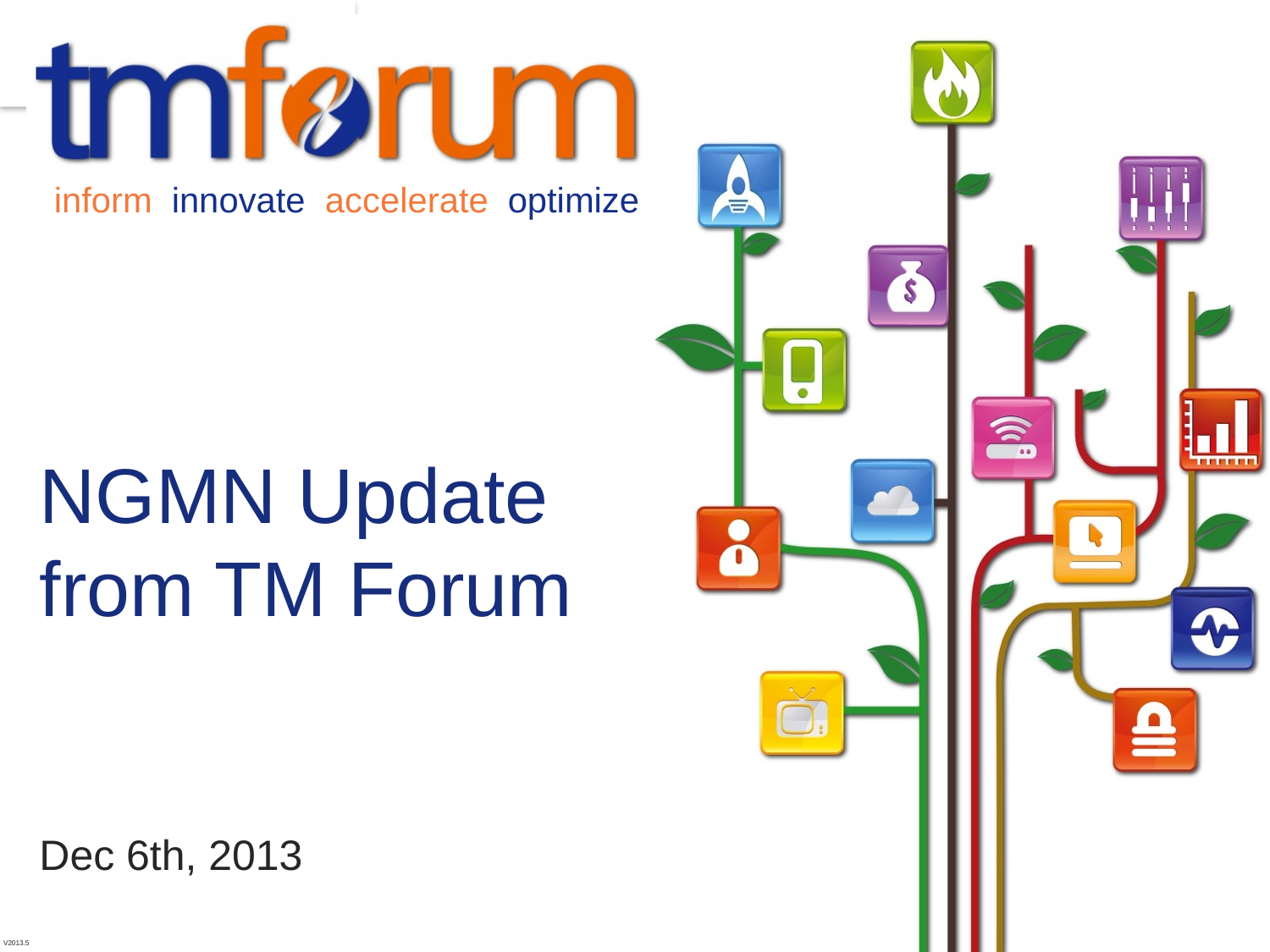

# NGMN Update from TM Forum
Dec 6th, 2013